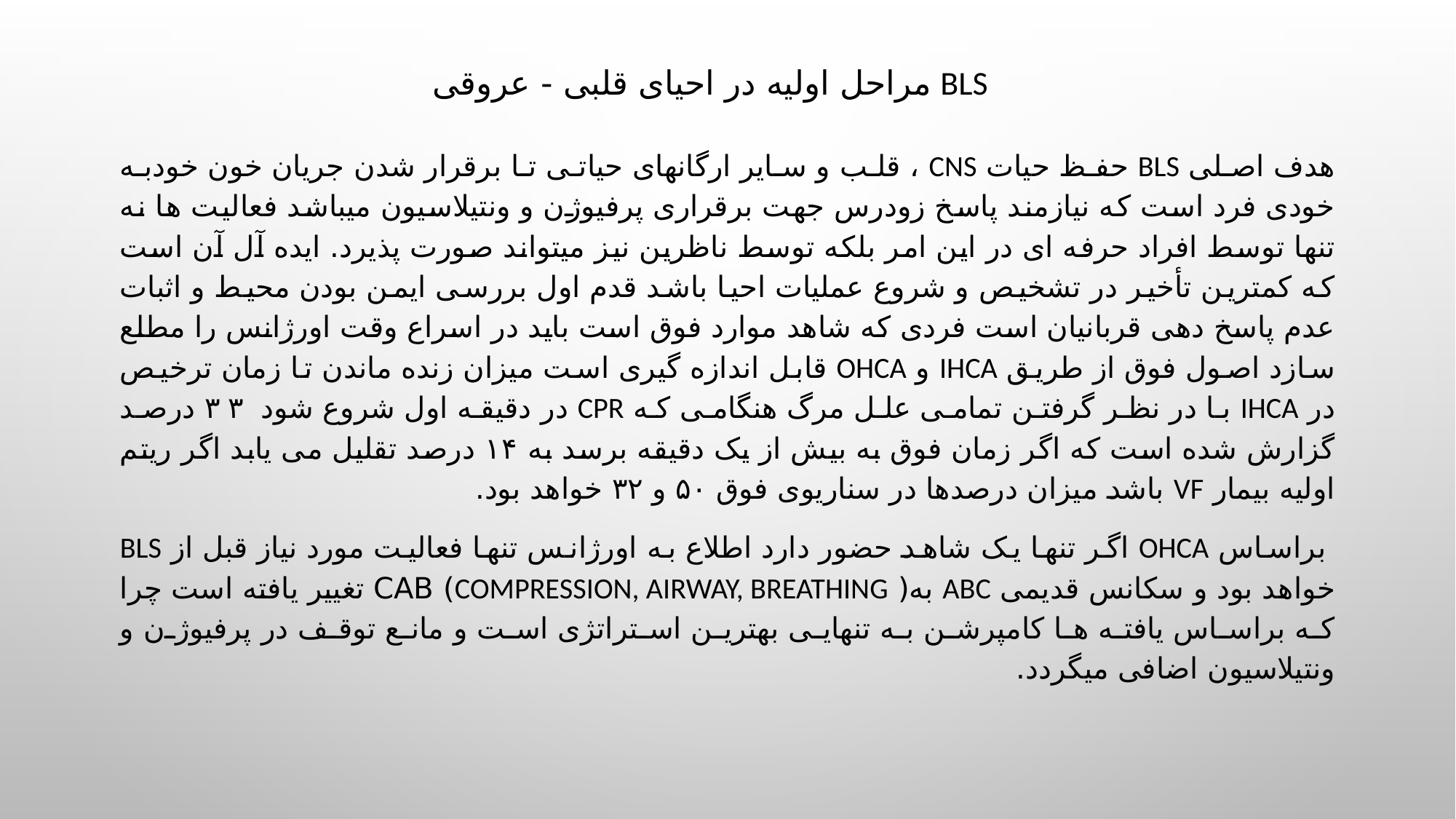

# BLS مراحل اولیه در احیای قلبی - عروقی
هدف اصلی BLS حفظ حیات CNS ، قلب و سایر ارگانهای حیاتی تا برقرار شدن جریان خون خودبه خودی فرد است که نیازمند پاسخ زودرس جهت برقراری پرفیوژن و ونتیلاسیون میباشد فعالیت ها نه تنها توسط افراد حرفه ای در این امر بلکه توسط ناظرین نیز میتواند صورت پذیرد. ایده آل آن است که کمترین تأخیر در تشخیص و شروع عملیات احیا باشد قدم اول بررسی ایمن بودن محیط و اثبات عدم پاسخ دهی قربانیان است فردی که شاهد موارد فوق است باید در اسراع وقت اورژانس را مطلع سازد اصول فوق از طریق IHCA و OHCA قابل اندازه گیری است میزان زنده ماندن تا زمان ترخیص در IHCA با در نظر گرفتن تمامی علل مرگ هنگامی که CPR در دقیقه اول شروع شود ۳۳ درصد گزارش شده است که اگر زمان فوق به بیش از یک دقیقه برسد به ۱۴ درصد تقلیل می یابد اگر ریتم اولیه بیمار VF باشد میزان درصدها در سناریوی فوق ۵۰ و ۳۲ خواهد بود.
 براساس OHCA اگر تنها یک شاهد حضور دارد اطلاع به اورژانس تنها فعالیت مورد نیاز قبل از BLS خواهد بود و سکانس قدیمی ABC به( Compression, airway, breathing) CAB تغییر یافته است چرا که براساس یافته ها کامپرشن به تنهایی بهترین استراتژی است و مانع توقف در پرفیوژن و ونتیلاسیون اضافی میگردد.